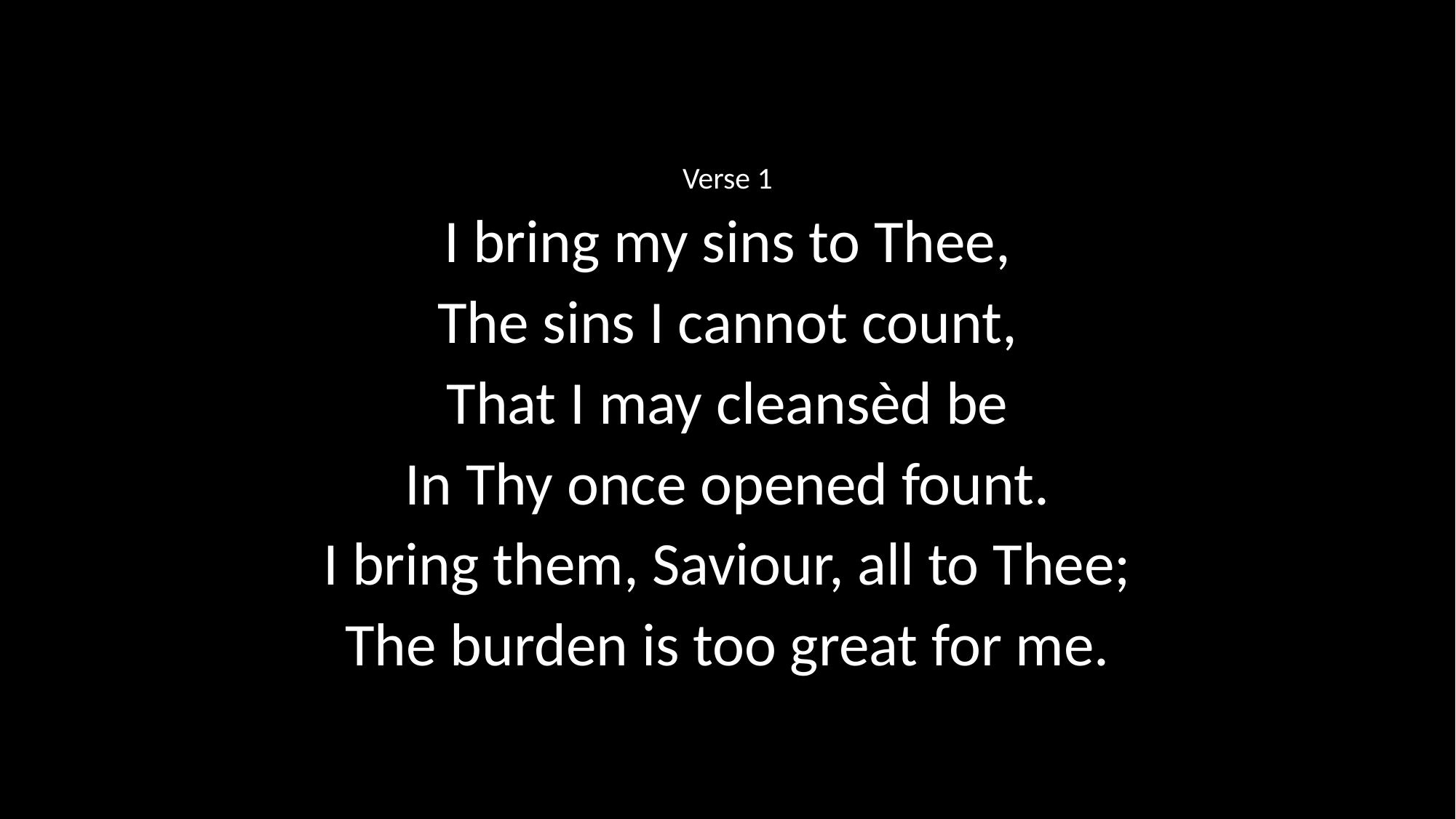

Verse 1
I bring my sins to Thee,
The sins I cannot count,
That I may cleansèd be
In Thy once opened fount.
I bring them, Saviour, all to Thee;
The burden is too great for me.